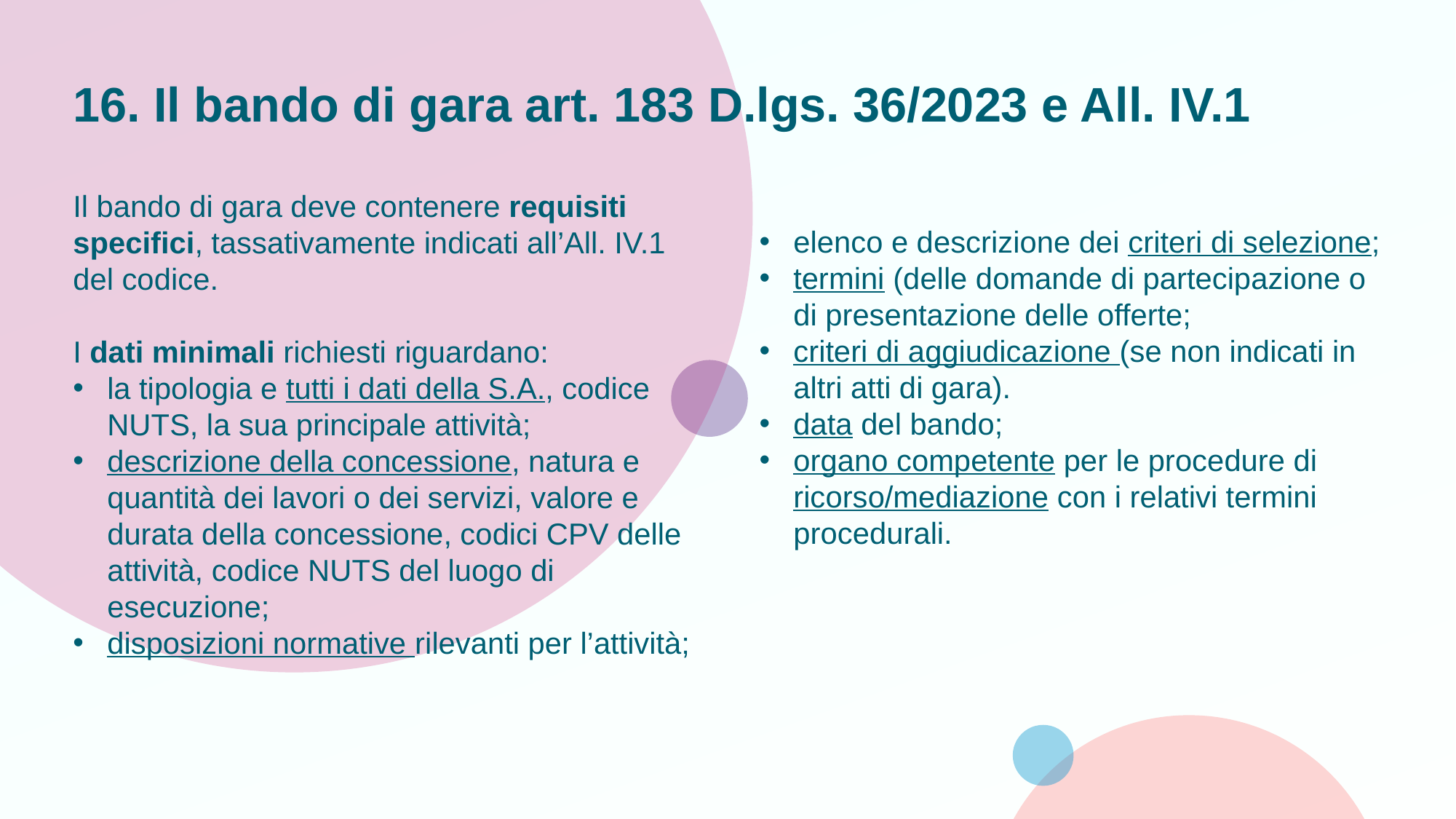

# 16. Il bando di gara art. 183 D.lgs. 36/2023 e All. IV.1
Il bando di gara deve contenere requisiti specifici, tassativamente indicati all’All. IV.1 del codice.

I dati minimali richiesti riguardano:
la tipologia e tutti i dati della S.A., codice NUTS, la sua principale attività;
descrizione della concessione, natura e quantità dei lavori o dei servizi, valore e durata della concessione, codici CPV delle attività, codice NUTS del luogo di esecuzione;
disposizioni normative rilevanti per l’attività;
elenco e descrizione dei criteri di selezione;
termini (delle domande di partecipazione o di presentazione delle offerte;
criteri di aggiudicazione (se non indicati in altri atti di gara).
data del bando;
organo competente per le procedure di ricorso/mediazione con i relativi termini procedurali.